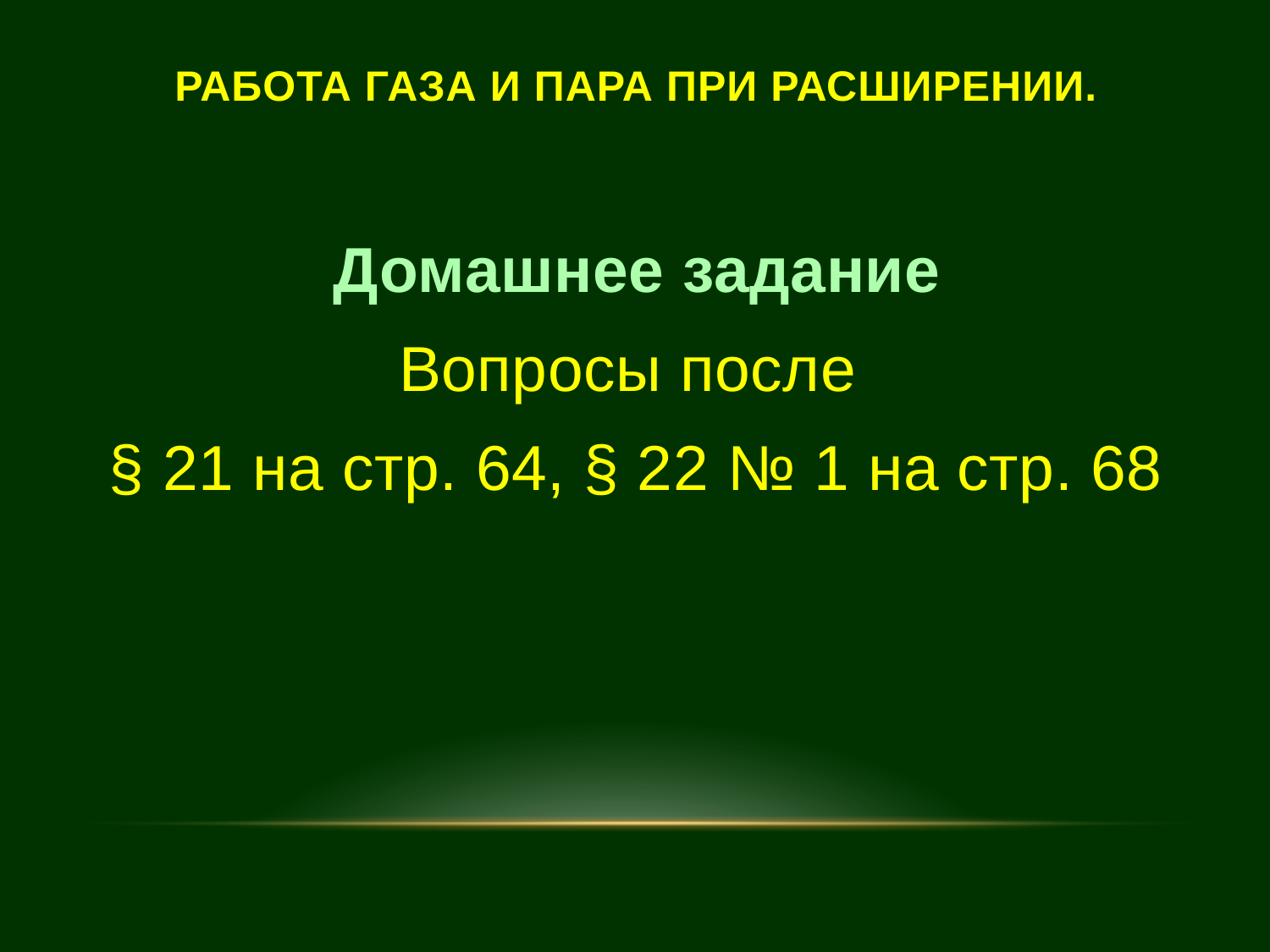

# Работа газа и пара при расширении.
Домашнее задание
Вопросы после
§ 21 на стр. 64, § 22 № 1 на стр. 68